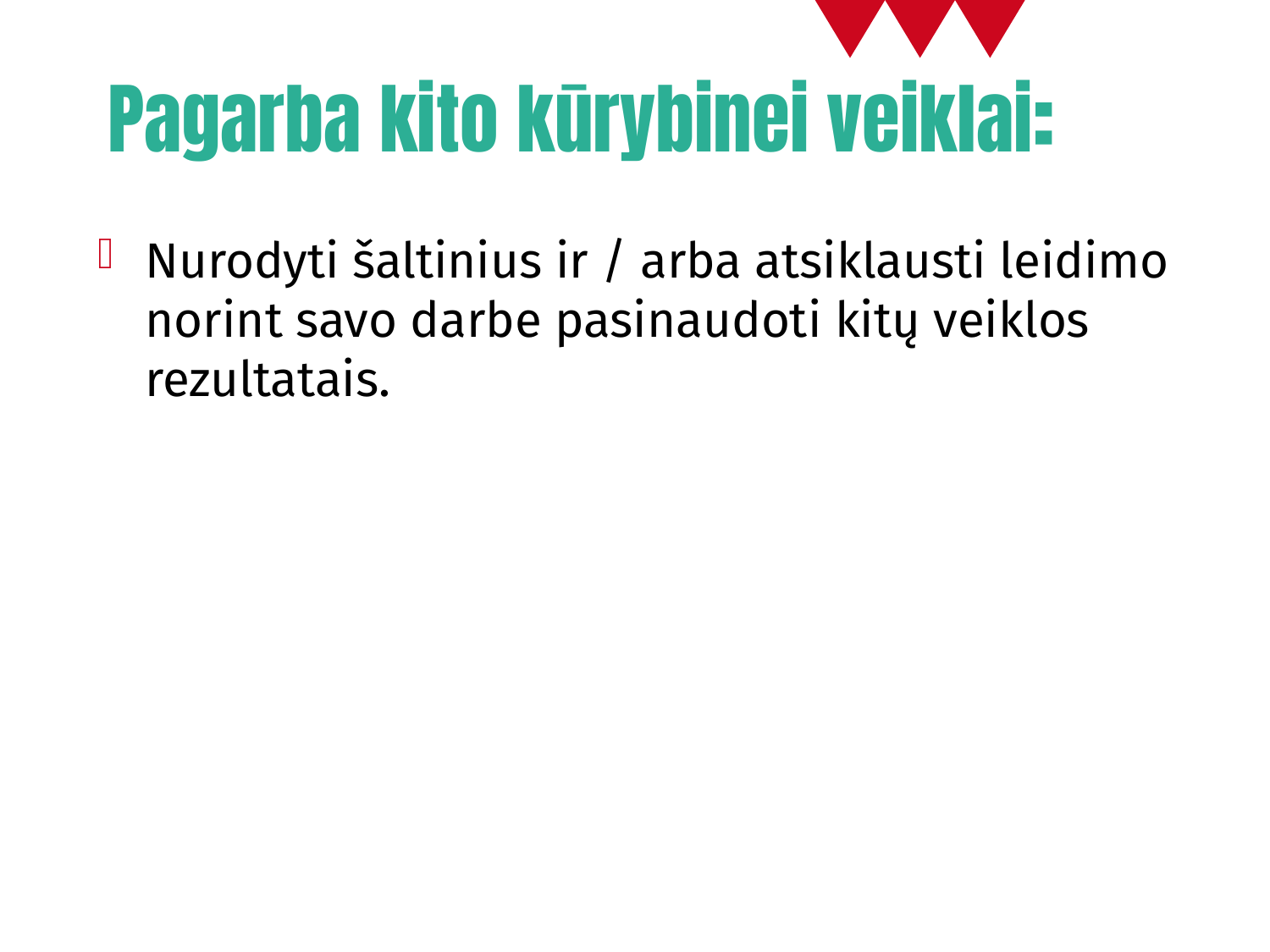

# Pagarba kito kūrybinei veiklai:
Nurodyti šaltinius ir / arba atsiklausti leidimo norint savo darbe pasinaudoti kitų veiklos rezultatais.